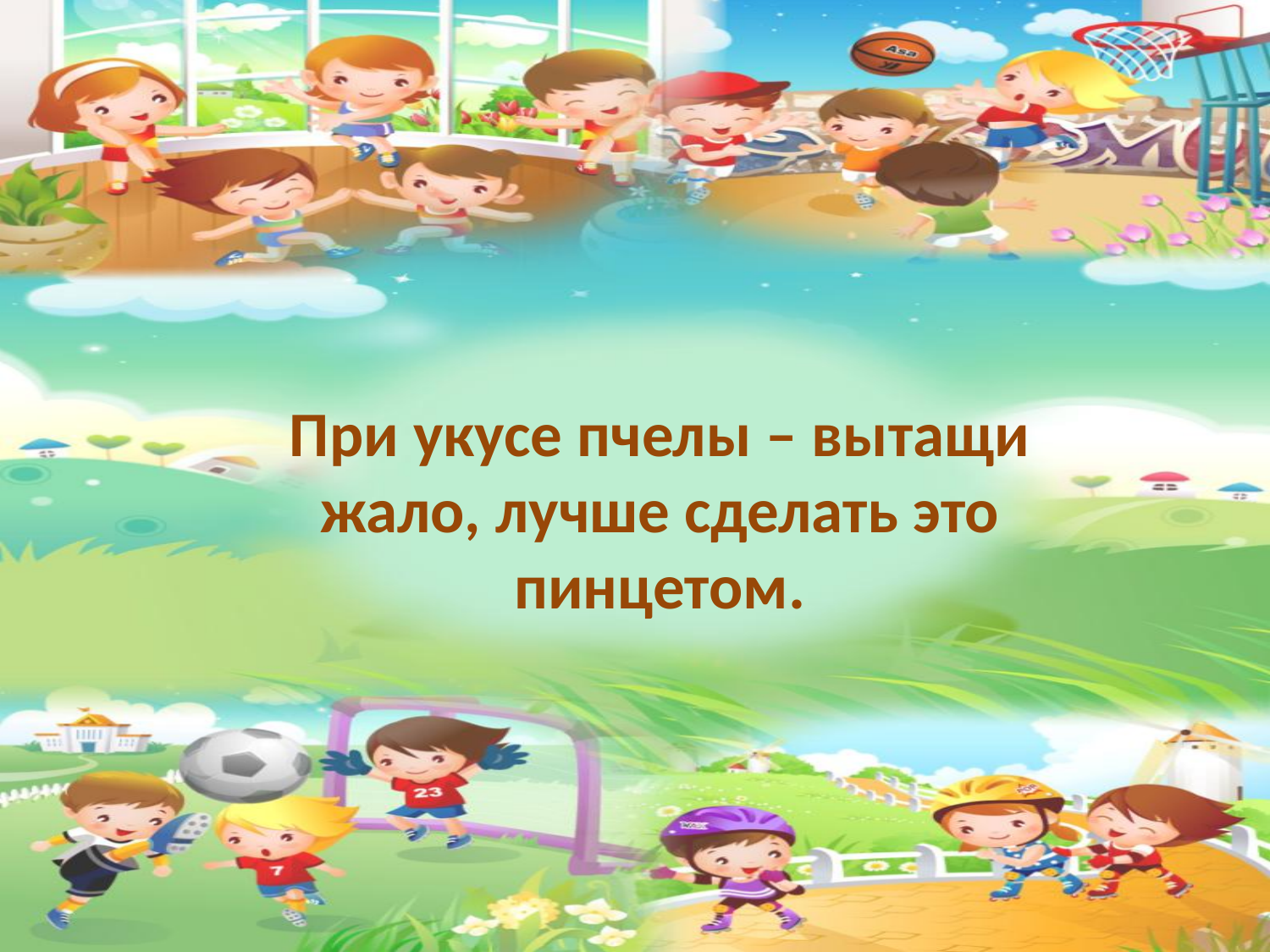

При укусе пчелы – вытащи жало, лучше сделать это пинцетом.